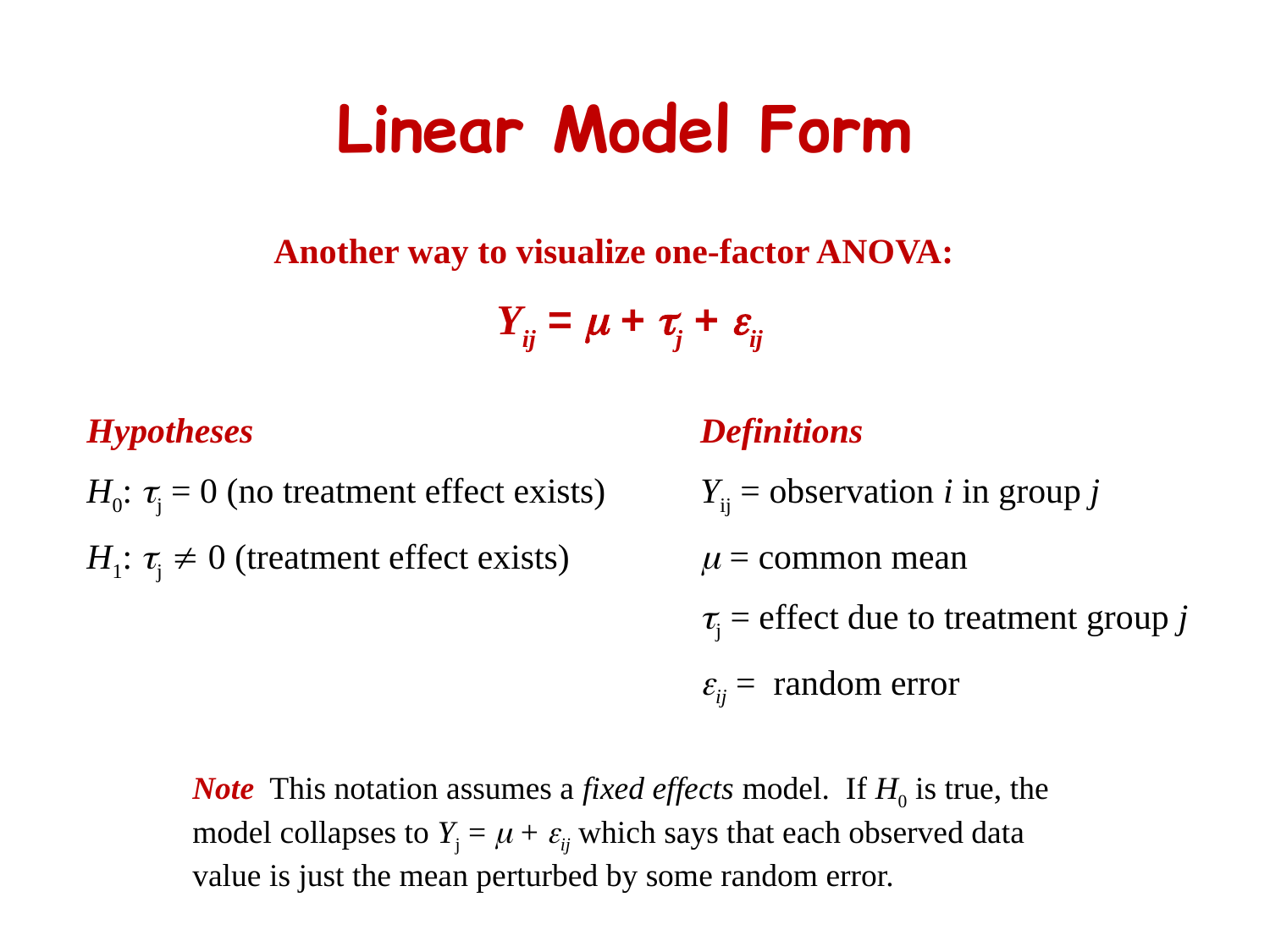

# Linear Model Form
Another way to visualize one-factor ANOVA:
   Yij = μ + τj + εij
Hypotheses
H0: τj = 0 (no treatment effect exists)
H1: τj ≠ 0 (treatment effect exists)
Definitions
Yij = observation i in group j
μ = common mean
τj = effect due to treatment group j
εij =  random error
Note  This notation assumes a fixed effects model.  If H0 is true, the model collapses to Yj = μ + εij which says that each observed data value is just the mean perturbed by some random error.